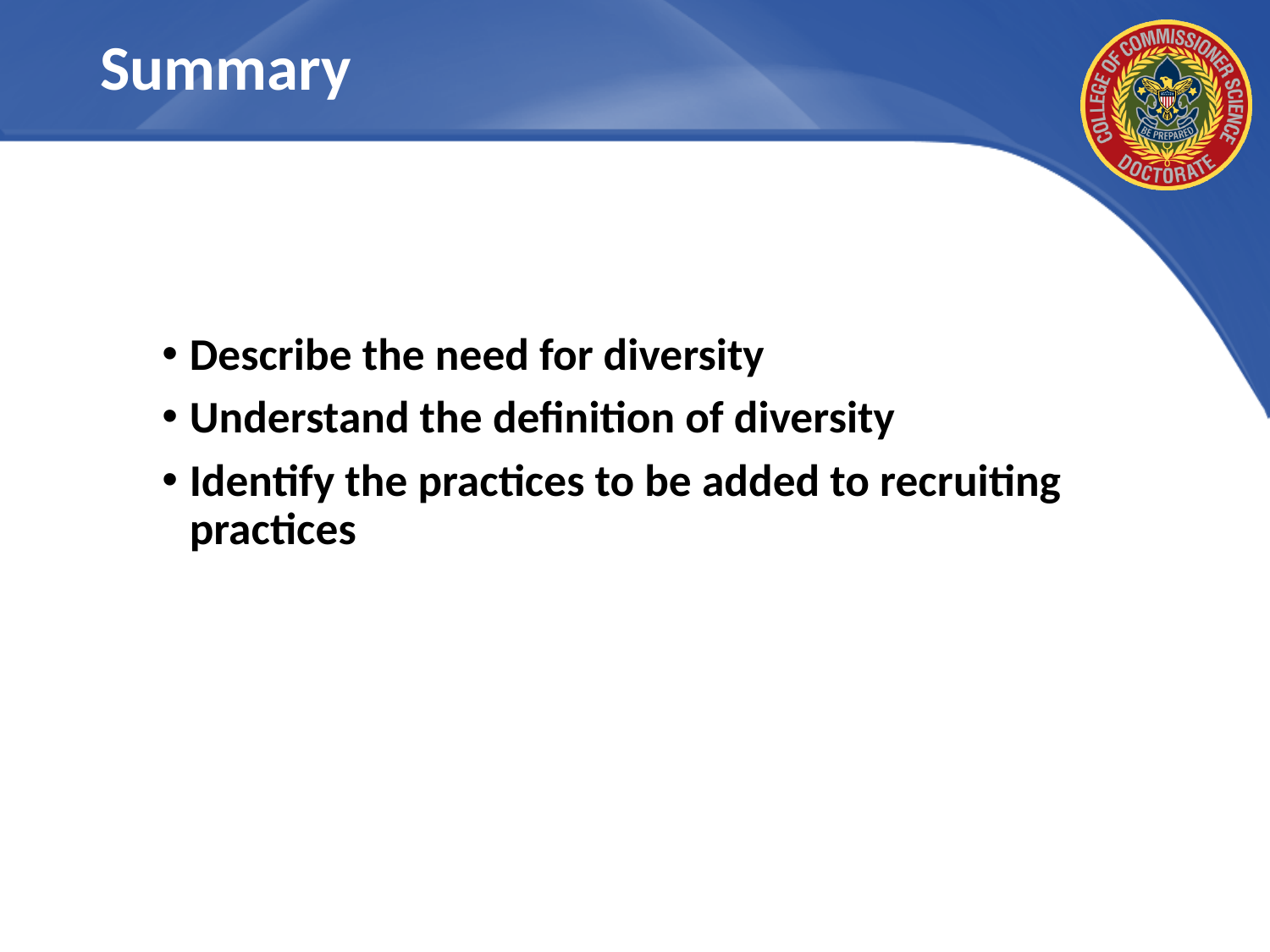

# Summary
Describe the need for diversity
Understand the definition of diversity
Identify the practices to be added to recruiting practices